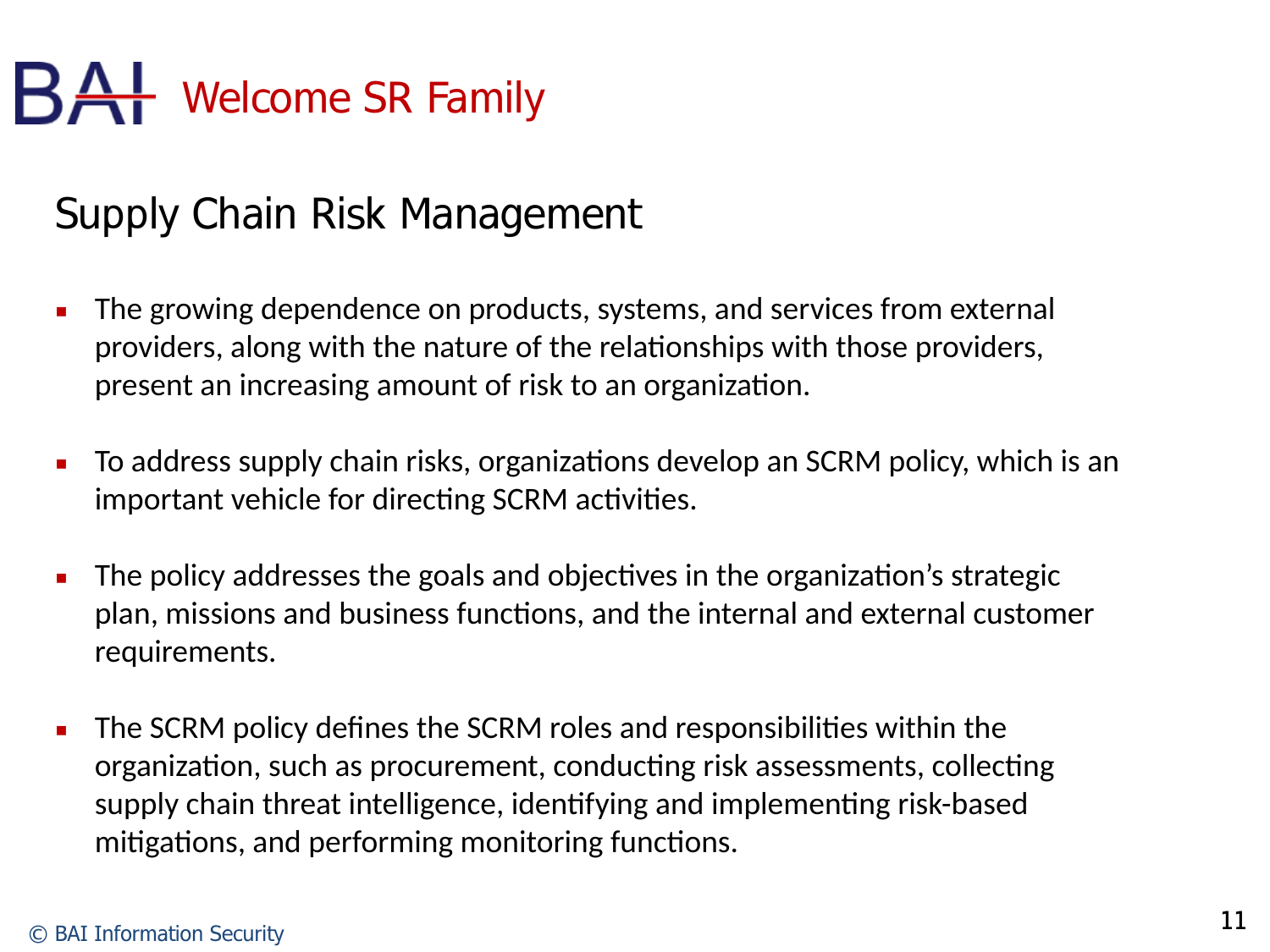

# Welcome SR Family
Supply Chain Risk Management

The growing dependence on products, systems, and services from external providers, along with the nature of the relationships with those providers, present an increasing amount of risk to an organization.

To address supply chain risks, organizations develop an SCRM policy, which is an important vehicle for directing SCRM activities.

The policy addresses the goals and objectives in the organization’s strategic plan, missions and business functions, and the internal and external customer requirements.

The SCRM policy defines the SCRM roles and responsibilities within the organization, such as procurement, conducting risk assessments, collecting supply chain threat intelligence, identifying and implementing risk-based mitigations, and performing monitoring functions.